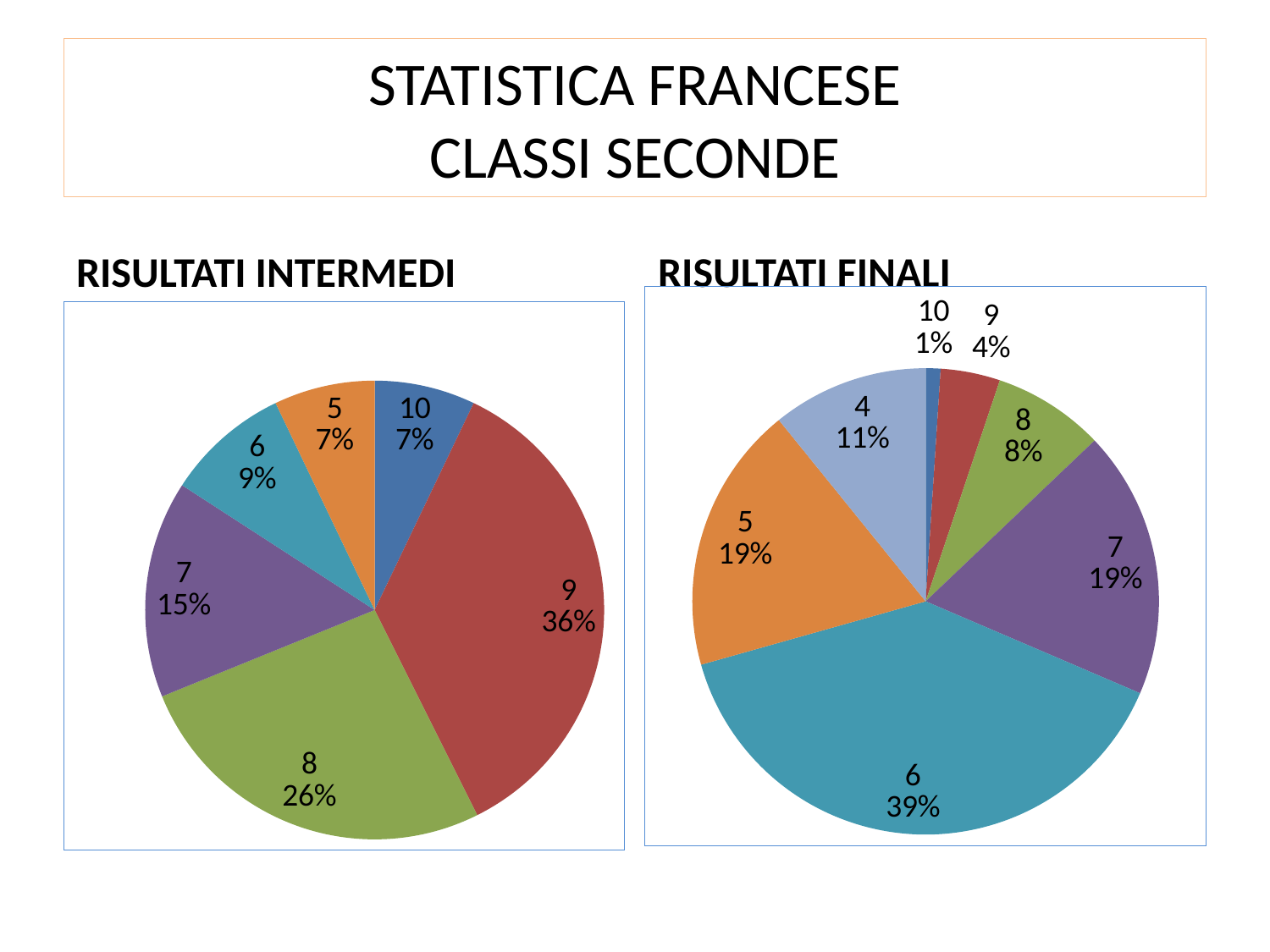

# STATISTICA FRANCESE CLASSI SECONDE
RISULTATI INTERMEDI
RISULTATI FINALI

### Chart

| Category | CSECONDE |
|---|---|
| 10 | 2.0 |
| 9 | 8.0 |
| 8 | 15.0 |
| 7 | 36.0 |
| 6 | 76.0 |
| 5 | 36.0 |
| 4 | 21.0 |

### Chart

| Category | C.SECONDE |
|---|---|
| 10 | 13.0 |
| 9 | 65.0 |
| 8 | 48.0 |
| 7 | 28.0 |
| 6 | 16.0 |
| 5 | 13.0 |
| 4 | 0.0 |